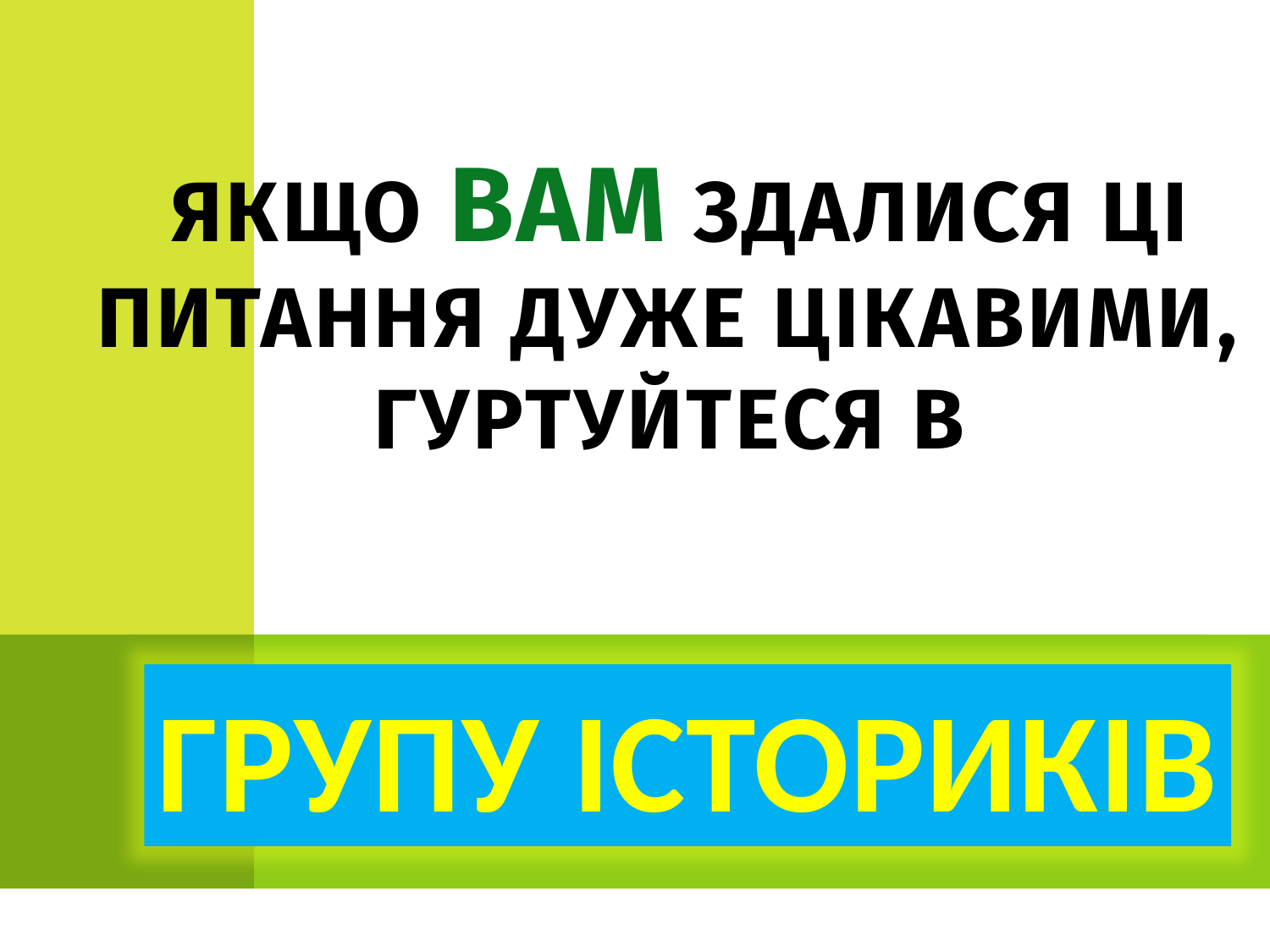

# Якщо ВАМ здалися ці питання дуже цікавими, гуртуйтеся в
ГРУПУ ІСТОРИКІВ